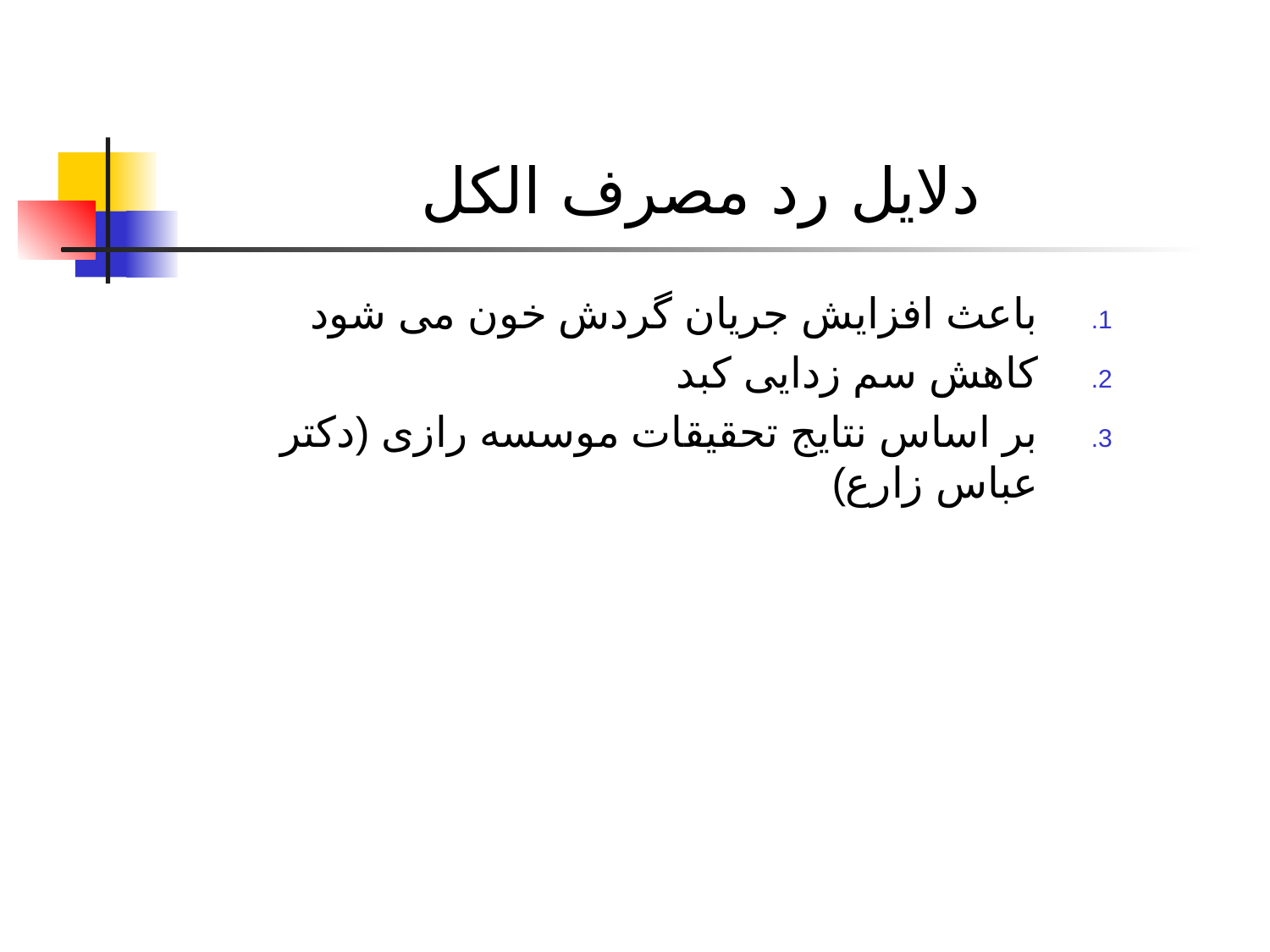

# دلایل رد مصرف الکل
باعث افزایش جریان گردش خون می شود
کاهش سم زدایی کبد
بر اساس نتایج تحقیقات موسسه رازی (دکتر عباس زارع)